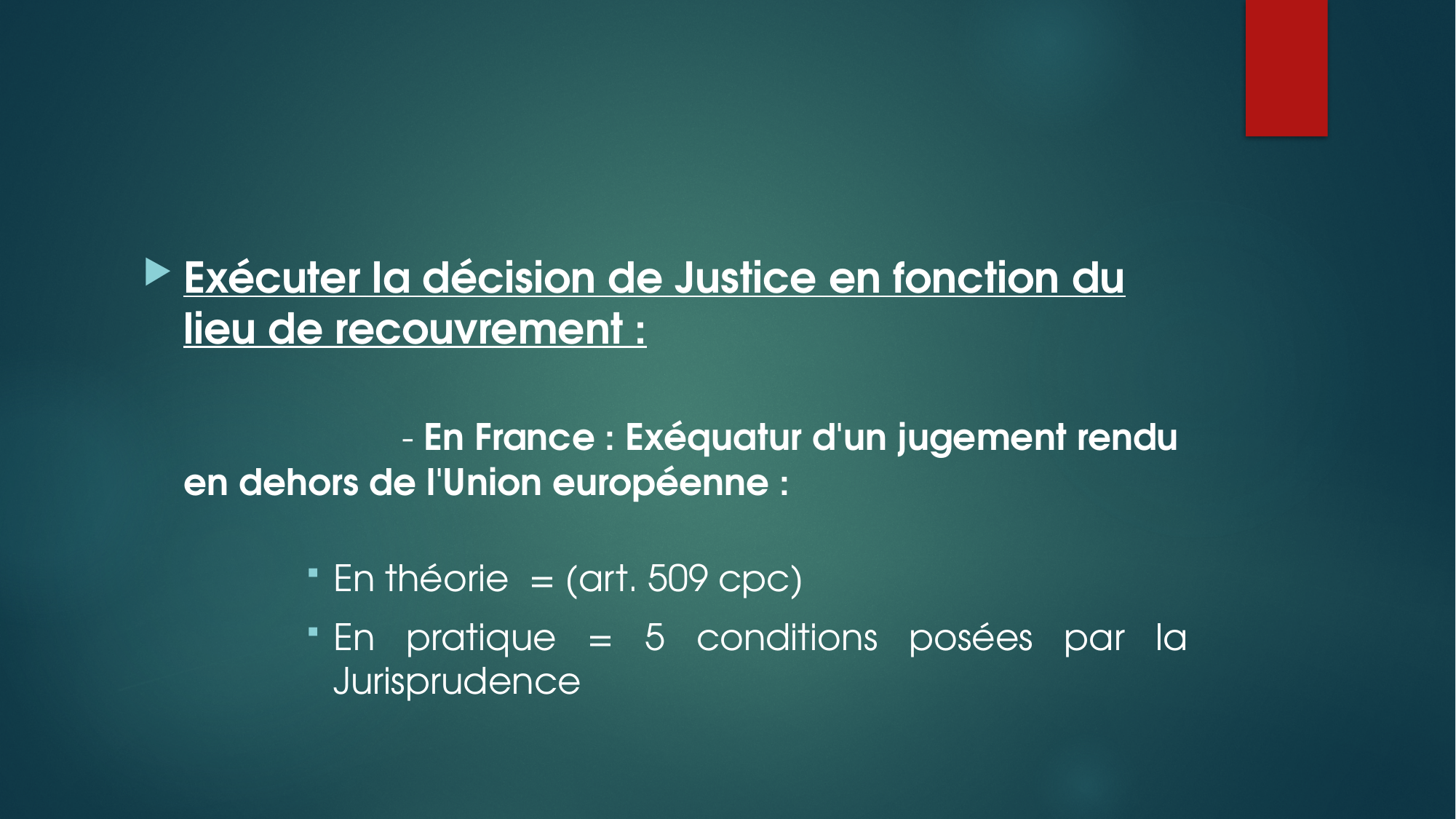

#
Exécuter la décision de Justice en fonction du lieu de recouvrement :

			- En France : Exéquatur d'un jugement rendu en dehors de l'Union européenne :

En théorie  = (art. 509 cpc)
En pratique = 5 conditions posées par la Jurisprudence